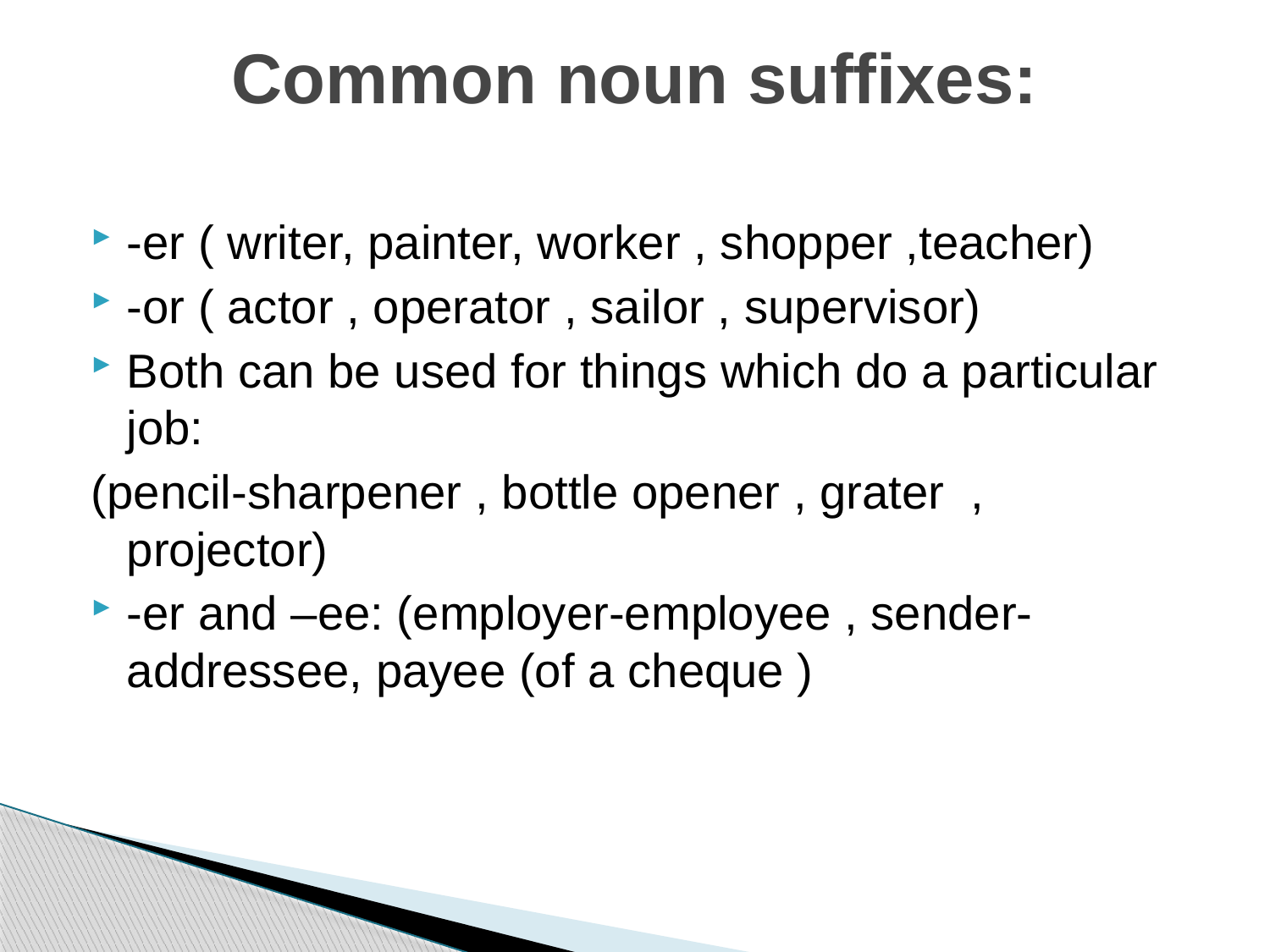

# Common noun suffixes:
-er ( writer, painter, worker , shopper ,teacher)
-or ( actor , operator , sailor , supervisor)
Both can be used for things which do a particular job:
(pencil-sharpener , bottle opener , grater  , projector)
-er and –ee: (employer-employee , sender-addressee, payee (of a cheque )